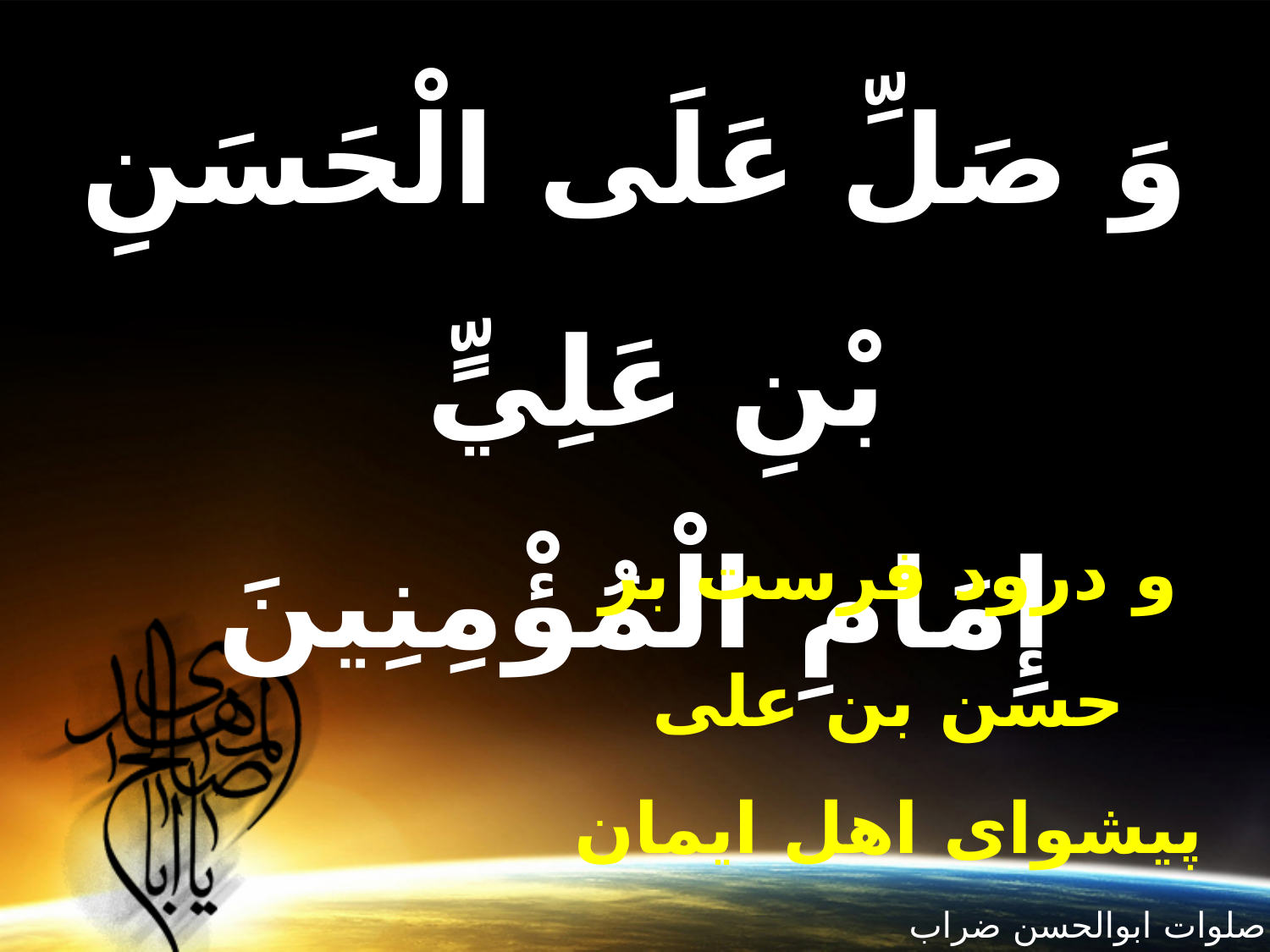

وَ صَلِّ عَلَى الْحَسَنِ بْنِ عَلِيٍّ
إِمَامِ الْمُؤْمِنِينَ
و درود فرست بر حسن بن على پيشواى اهل ايمان